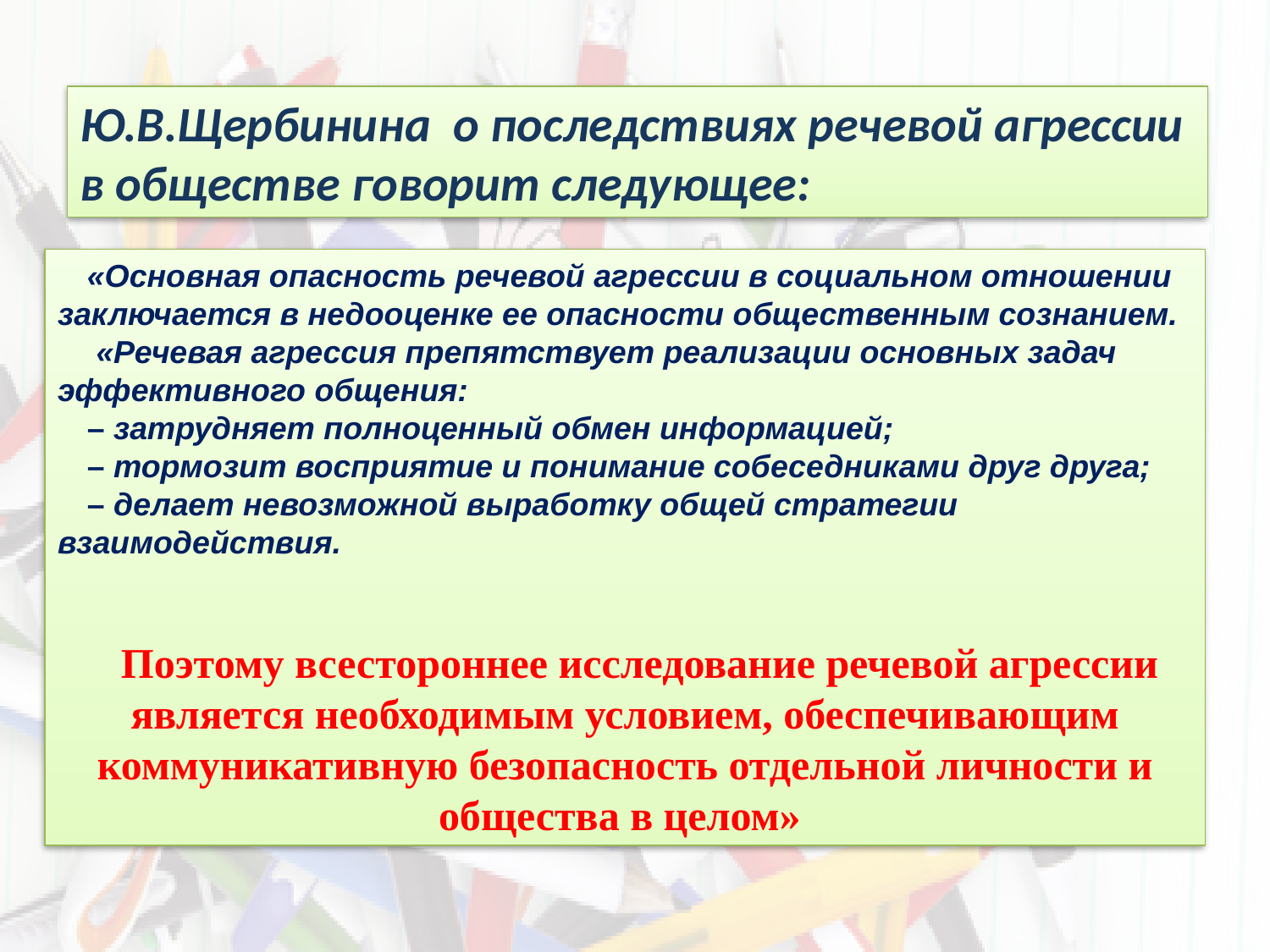

Ю.В.Щербинина  о последствиях речевой агрессии
в обществе говорит следующее:
«Основная опасность речевой агрессии в социальном отношении заключается в недооценке ее опасности общественным сознанием.
 «Речевая агрессия препятствует реализации основных задач эффективного общения:
– затрудняет полноценный обмен информацией;
– тормозит восприятие и понимание собеседниками друг друга;
– делает невозможной выработку общей стратегии взаимодействия.

Поэтому всестороннее исследование речевой агрессии является необходимым условием, обеспечивающим коммуникативную безопасность отдельной личности и общества в целом»